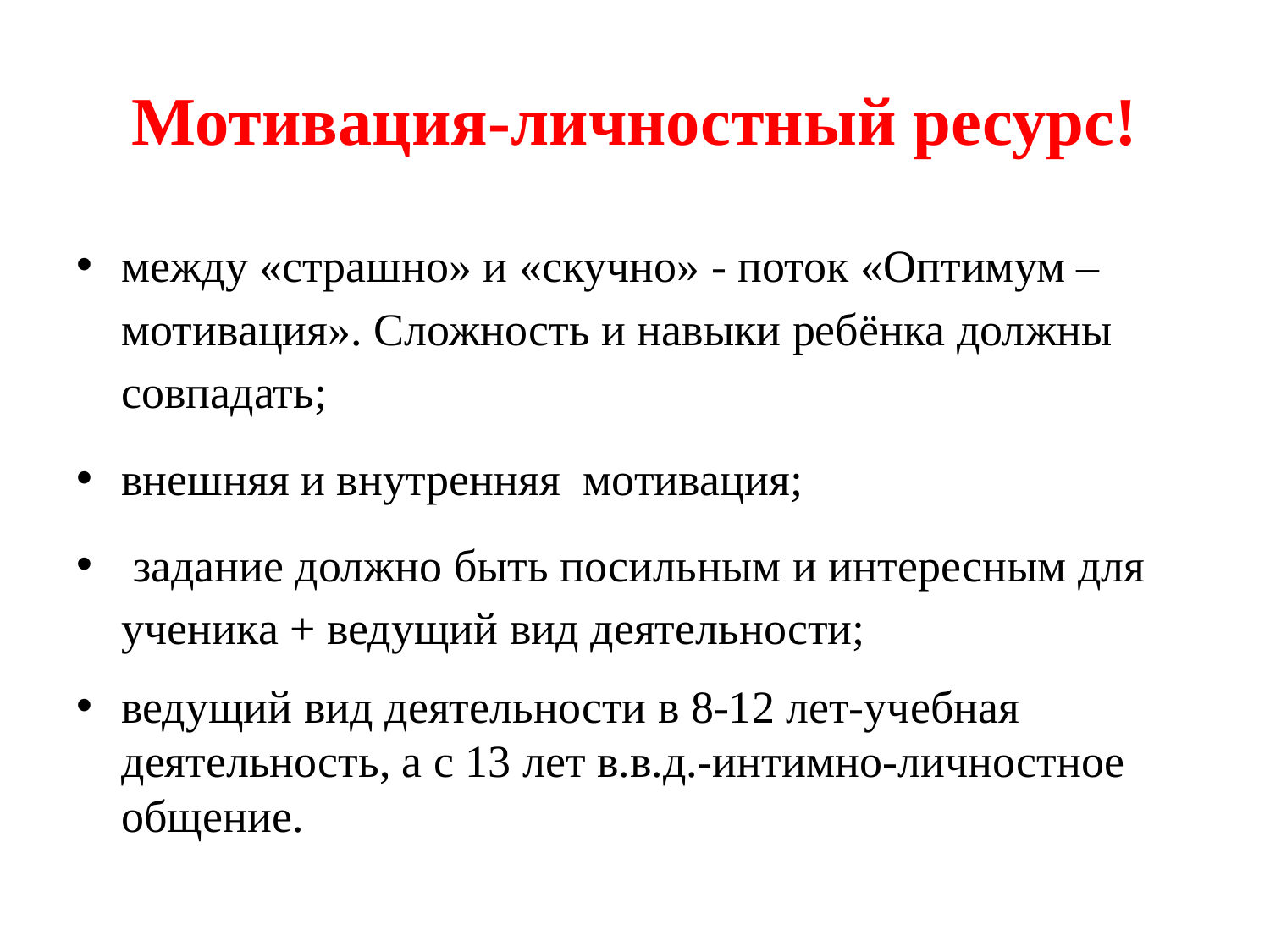

# Мотивация-личностный ресурс!
между «страшно» и «скучно» - поток «Оптимум –мотивация». Сложность и навыки ребёнка должны совпадать;
внешняя и внутренняя  мотивация;
 задание должно быть посильным и интересным для ученика + ведущий вид деятельности;
ведущий вид деятельности в 8-12 лет-учебная деятельность, а с 13 лет в.в.д.-интимно-личностное общение.